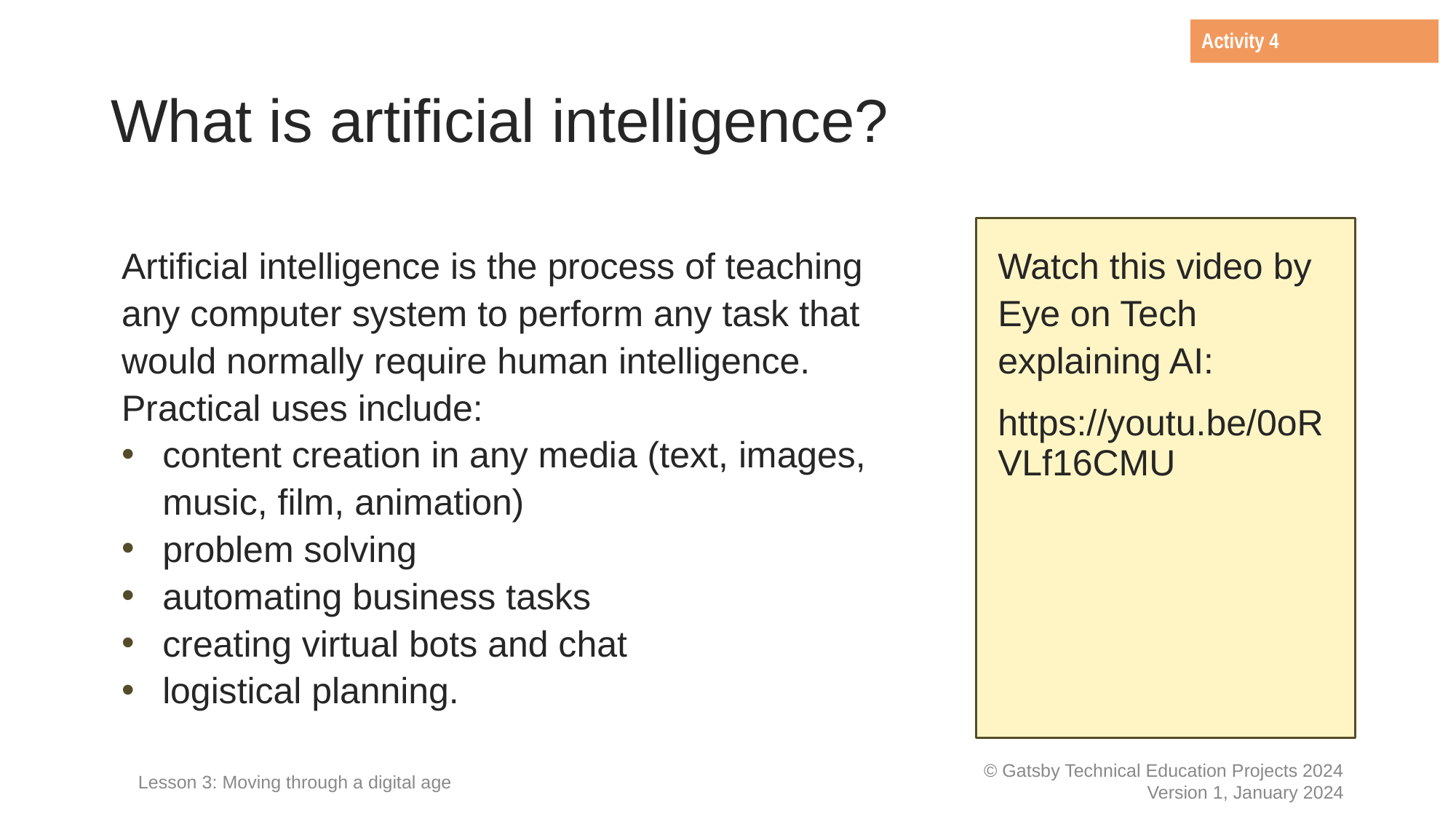

Activity 4
# What is artificial intelligence?
Artificial intelligence is the process of teaching any computer system to perform any task that would normally require human intelligence. Practical uses include:
content creation in any media (text, images, music, film, animation)
problem solving
automating business tasks
creating virtual bots and chat
logistical planning.
Watch this video by Eye on Tech explaining AI:
https://youtu.be/0oRVLf16CMU

Lesson 3: Moving through a digital age